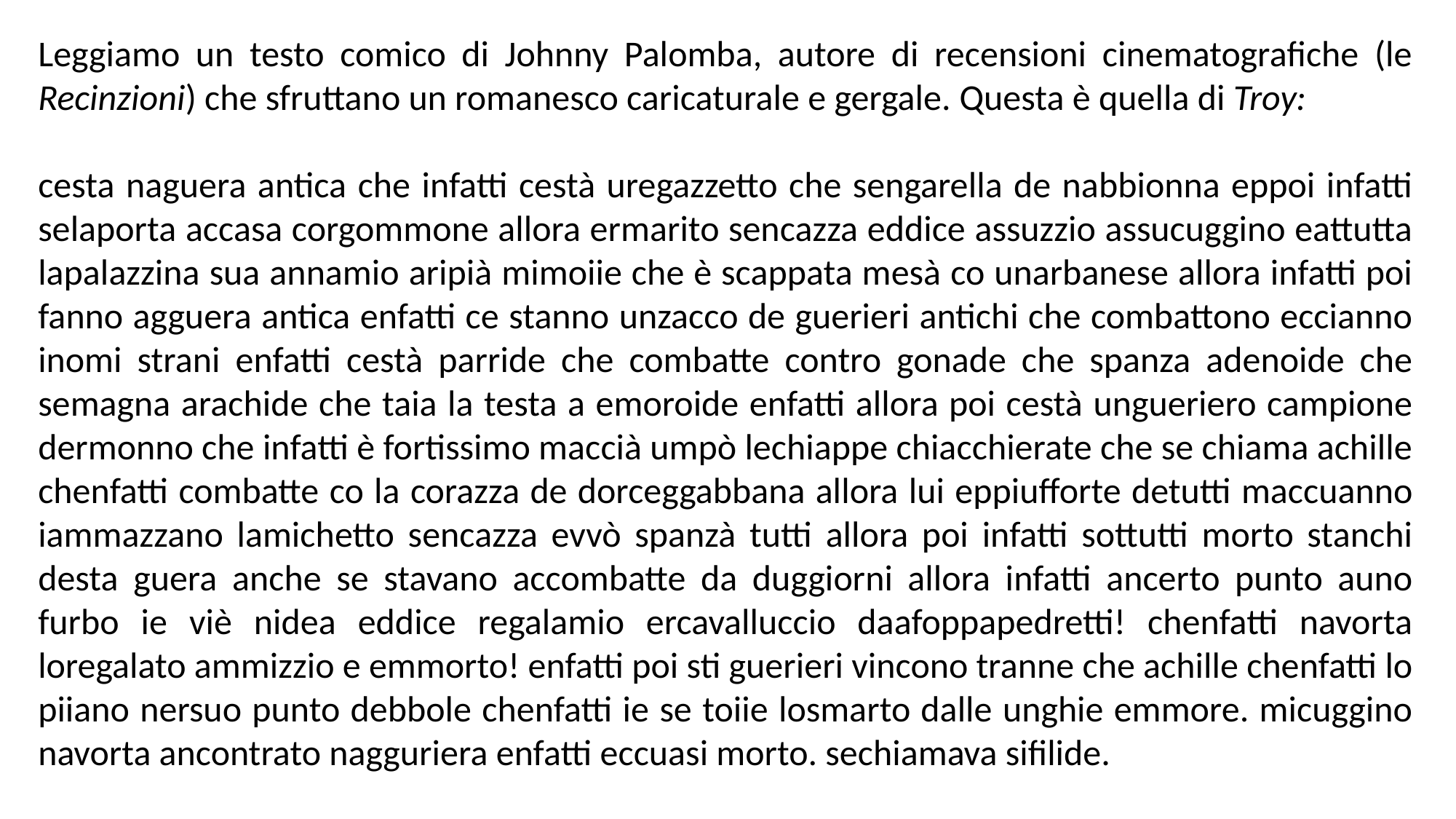

Leggiamo un testo comico di Johnny Palomba, autore di recensioni cinematografiche (le Recinzioni) che sfruttano un romanesco caricaturale e gergale. Questa è quella di Troy:

cesta naguera antica che infatti cestà uregazzetto che sengarella de nabbionna eppoi infatti selaporta accasa corgommone allora ermarito sencazza eddice assuzzio assucuggino eattutta lapalazzina sua annamio aripià mimoiie che è scappata mesà co unarbanese allora infatti poi fanno agguera antica enfatti ce stanno unzacco de guerieri antichi che combattono eccianno inomi strani enfatti cestà parride che combatte contro gonade che spanza adenoide che semagna arachide che taia la testa a emoroide enfatti allora poi cestà ungueriero campione dermonno che infatti è fortissimo maccià umpò lechiappe chiacchierate che se chiama achille chenfatti combatte co la corazza de dorceggabbana allora lui eppiufforte detutti maccuanno iammazzano lamichetto sencazza evvò spanzà tutti allora poi infatti sottutti morto stanchi desta guera anche se stavano accombatte da duggiorni allora infatti ancerto punto auno furbo ie viè nidea eddice regalamio ercavalluccio daafoppapedretti! chenfatti navorta loregalato ammizzio e emmorto! enfatti poi sti guerieri vincono tranne che achille chenfatti lo piiano nersuo punto debbole chenfatti ie se toiie losmarto dalle unghie emmore. micuggino navorta ancontrato nagguriera enfatti eccuasi morto. sechiamava sifilide.